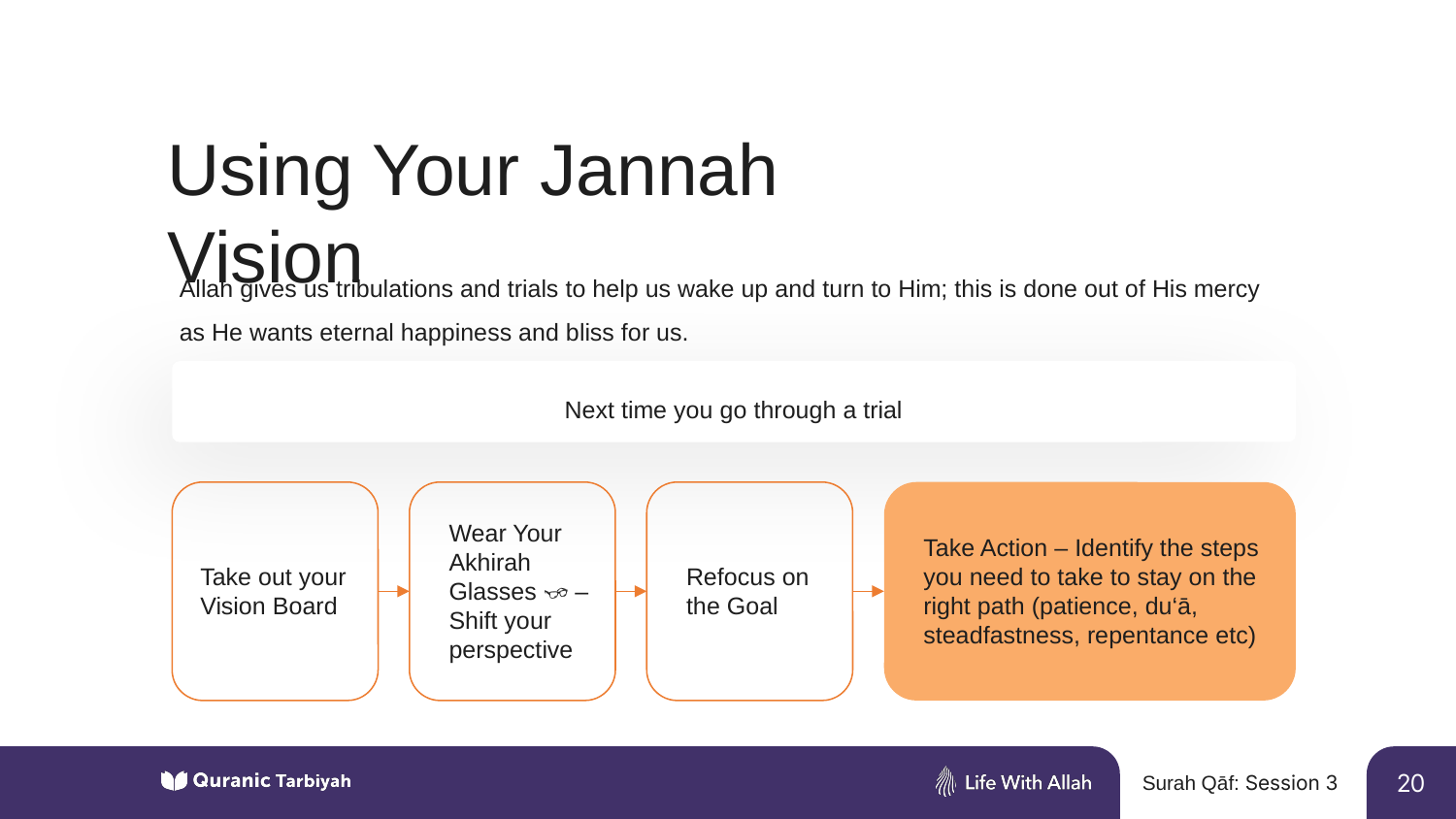

Using Your Jannah Vision
Allah gives us tribulations and trials to help us wake up and turn to Him; this is done out of His mercy as He wants eternal happiness and bliss for us.
Next time you go through a trial

Wear Your Akhirah Glasses 👓 – Shift your perspective
Take Action – Identify the steps you need to take to stay on the right path (patience, du‘ā, steadfastness, repentance etc)
Take out your Vision Board
Refocus on the Goal